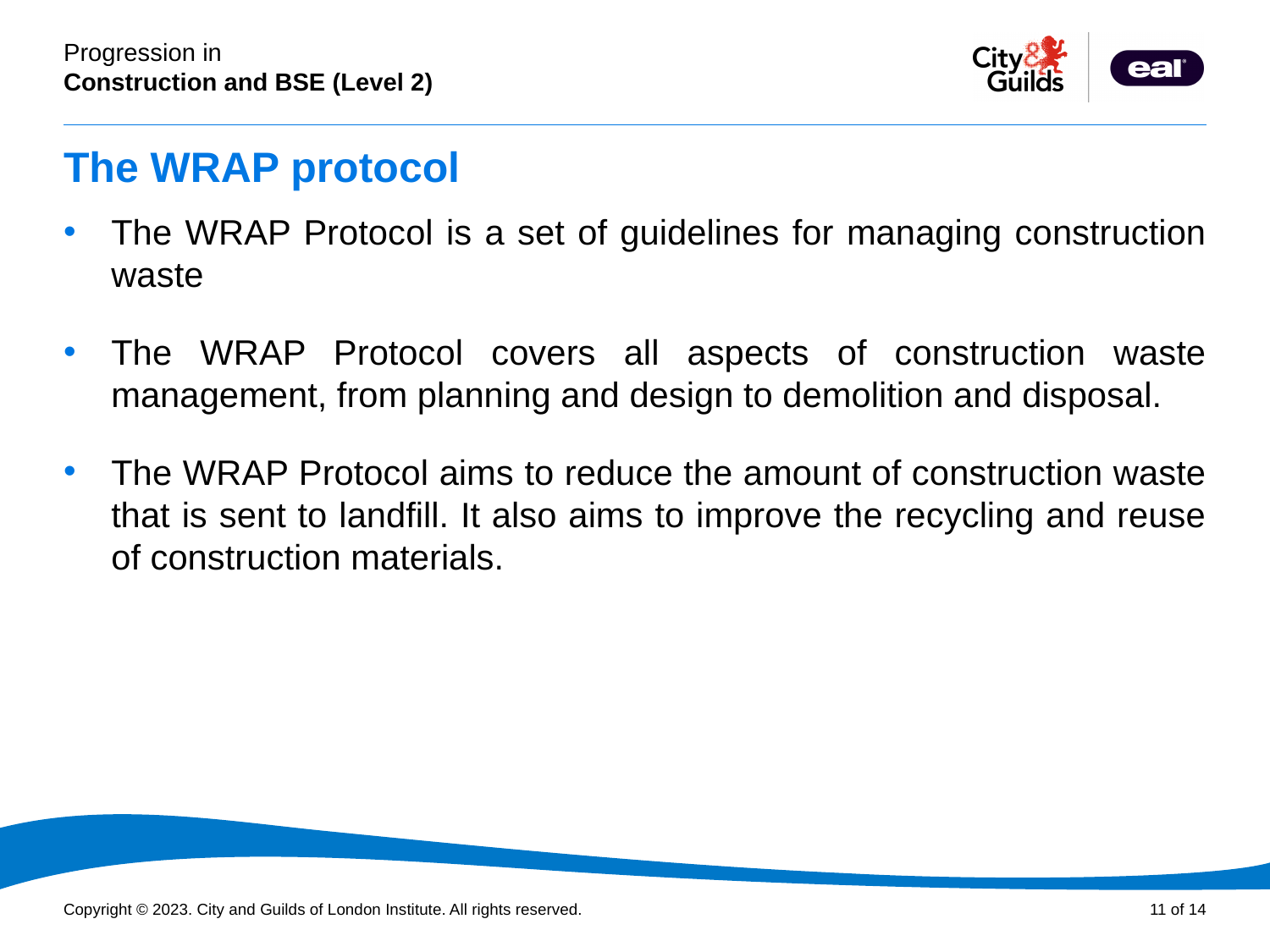

# The WRAP protocol
The WRAP Protocol is a set of guidelines for managing construction waste
The WRAP Protocol covers all aspects of construction waste management, from planning and design to demolition and disposal.
The WRAP Protocol aims to reduce the amount of construction waste that is sent to landfill. It also aims to improve the recycling and reuse of construction materials.